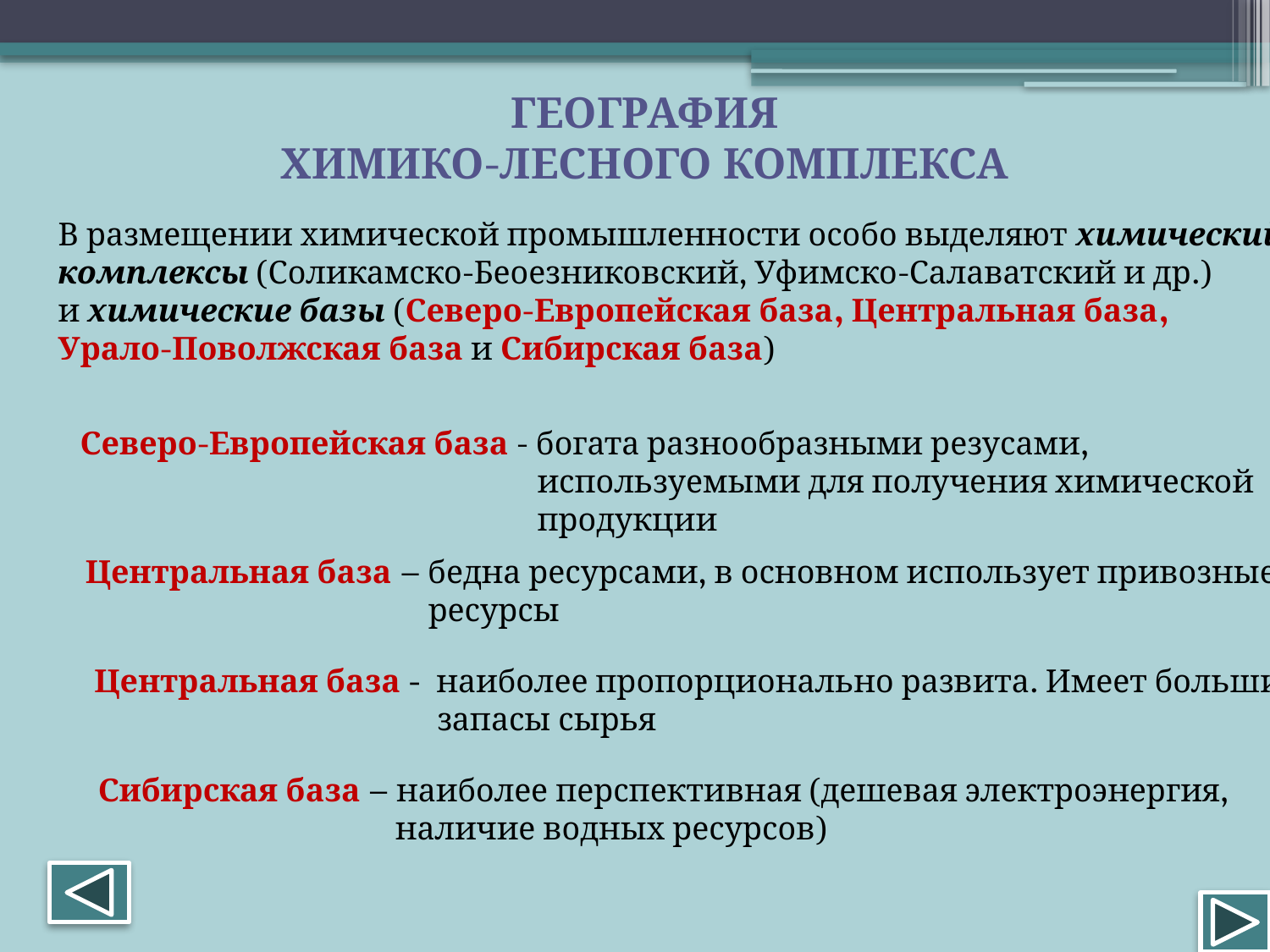

география
Химико-лесного комплекса
В размещении химической промышленности особо выделяют химический
комплексы (Соликамско-Беоезниковский, Уфимско-Салаватский и др.)
и химические базы (Северо-Европейская база, Центральная база,
Урало-Поволжская база и Сибирская база)
Северо-Европейская база - богата разнообразными резусами,
                                                            используемыми для получения химической
                                                            продукции
Центральная база – бедна ресурсами, в основном использует привозные
                                             ресурсы
Центральная база -  наиболее пропорционально развита. Имеет большие
                                             запасы сырья
Сибирская база – наиболее перспективная (дешевая электроэнергия,
                                       наличие водных ресурсов)